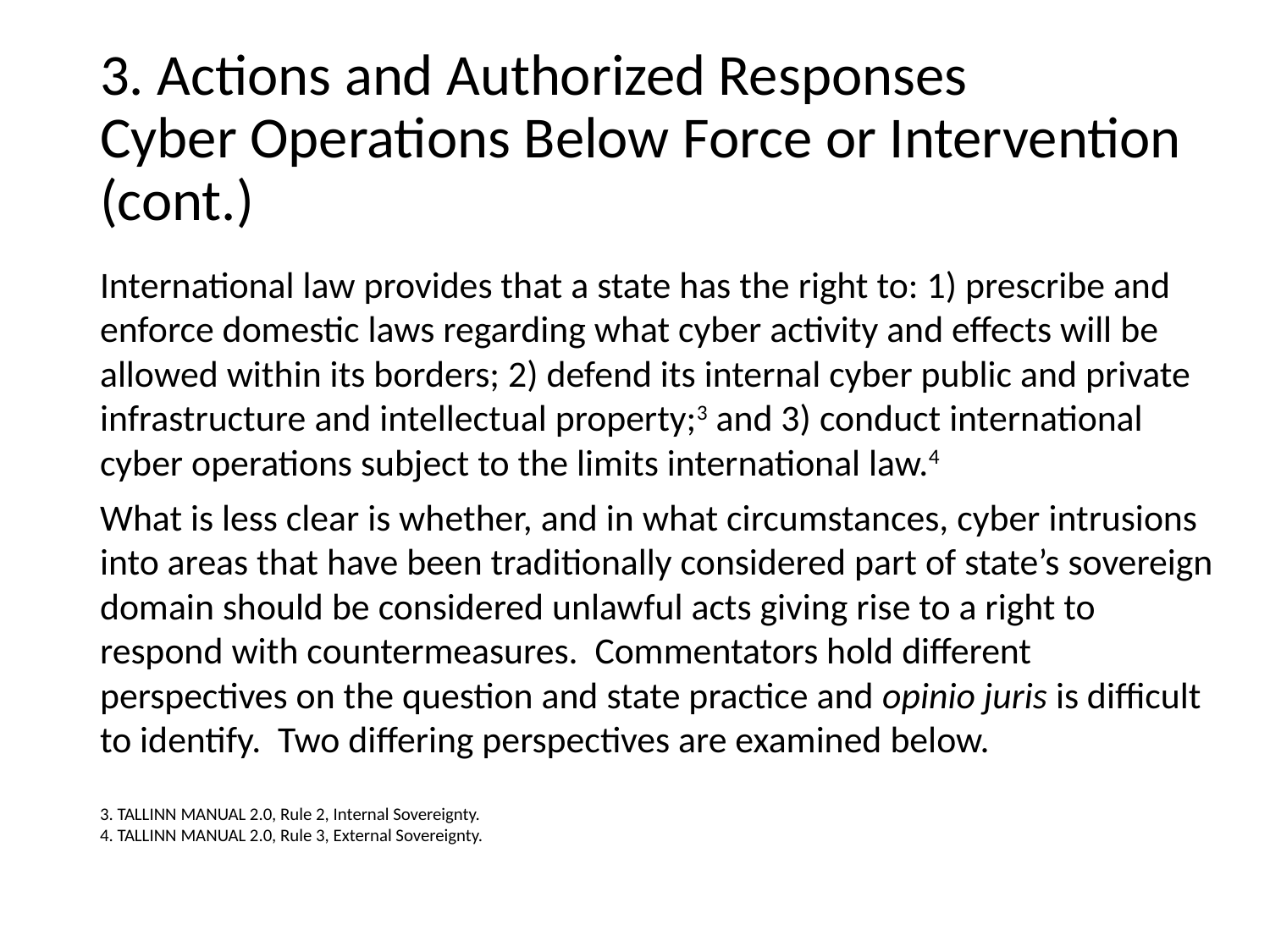

# 3. Actions and Authorized Responses Cyber Operations Below Force or Intervention (cont.)
International law provides that a state has the right to: 1) prescribe and enforce domestic laws regarding what cyber activity and effects will be allowed within its borders; 2) defend its internal cyber public and private infrastructure and intellectual property;3 and 3) conduct international cyber operations subject to the limits international law.4
What is less clear is whether, and in what circumstances, cyber intrusions into areas that have been traditionally considered part of state’s sovereign domain should be considered unlawful acts giving rise to a right to respond with countermeasures.  Commentators hold different perspectives on the question and state practice and opinio juris is difficult to identify.  Two differing perspectives are examined below.

3. TALLINN MANUAL 2.0, Rule 2, Internal Sovereignty.
4. TALLINN MANUAL 2.0, Rule 3, External Sovereignty.